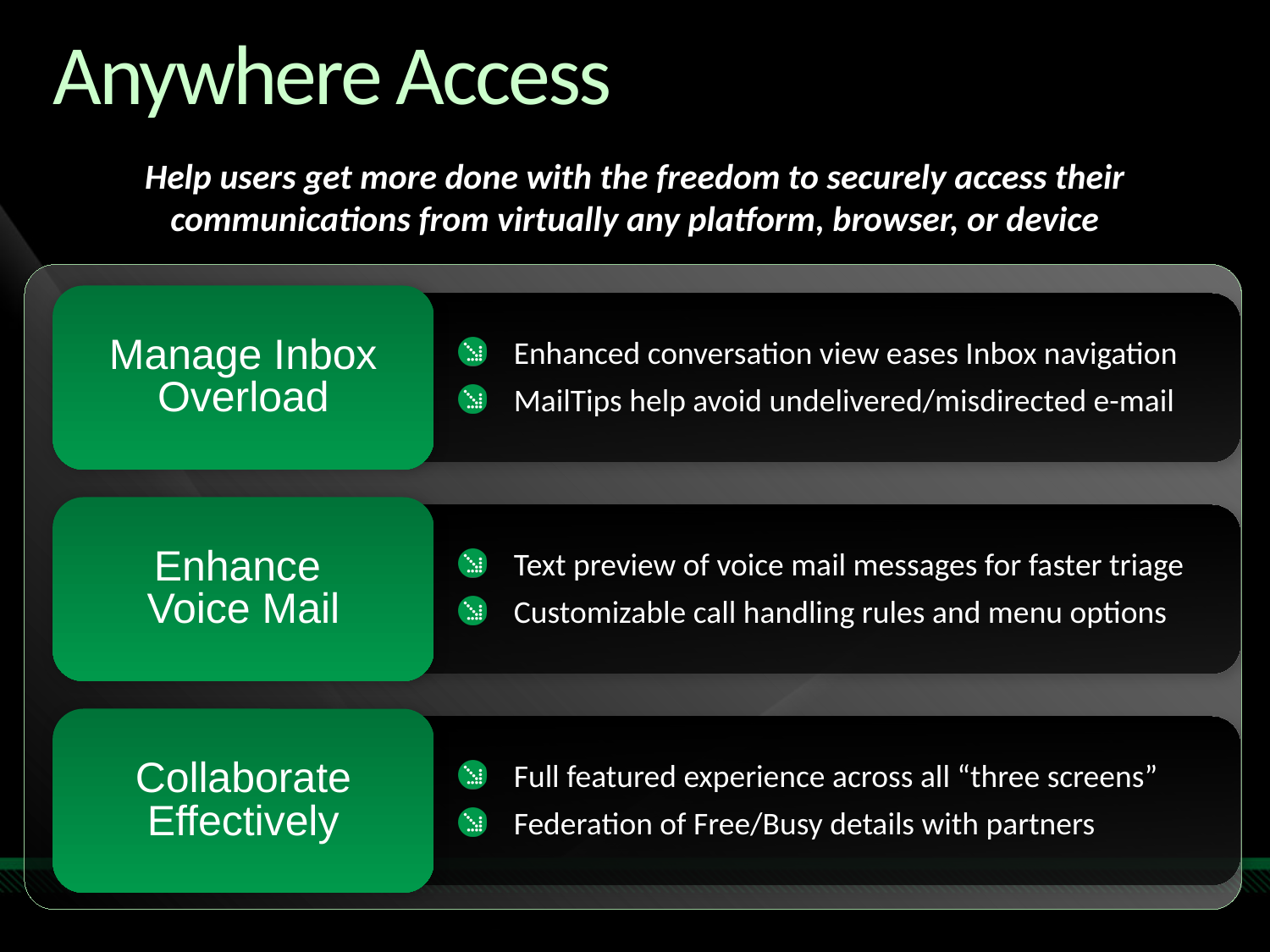

# Anywhere Access
Help users get more done with the freedom to securely access their communications from virtually any platform, browser, or device

Manage Inbox Overload
Enhanced conversation view eases Inbox navigation
MailTips help avoid undelivered/misdirected e-mail
Enhance
Voice Mail
Text preview of voice mail messages for faster triage
Customizable call handling rules and menu options
Collaborate Effectively
Full featured experience across all “three screens”
Federation of Free/Busy details with partners